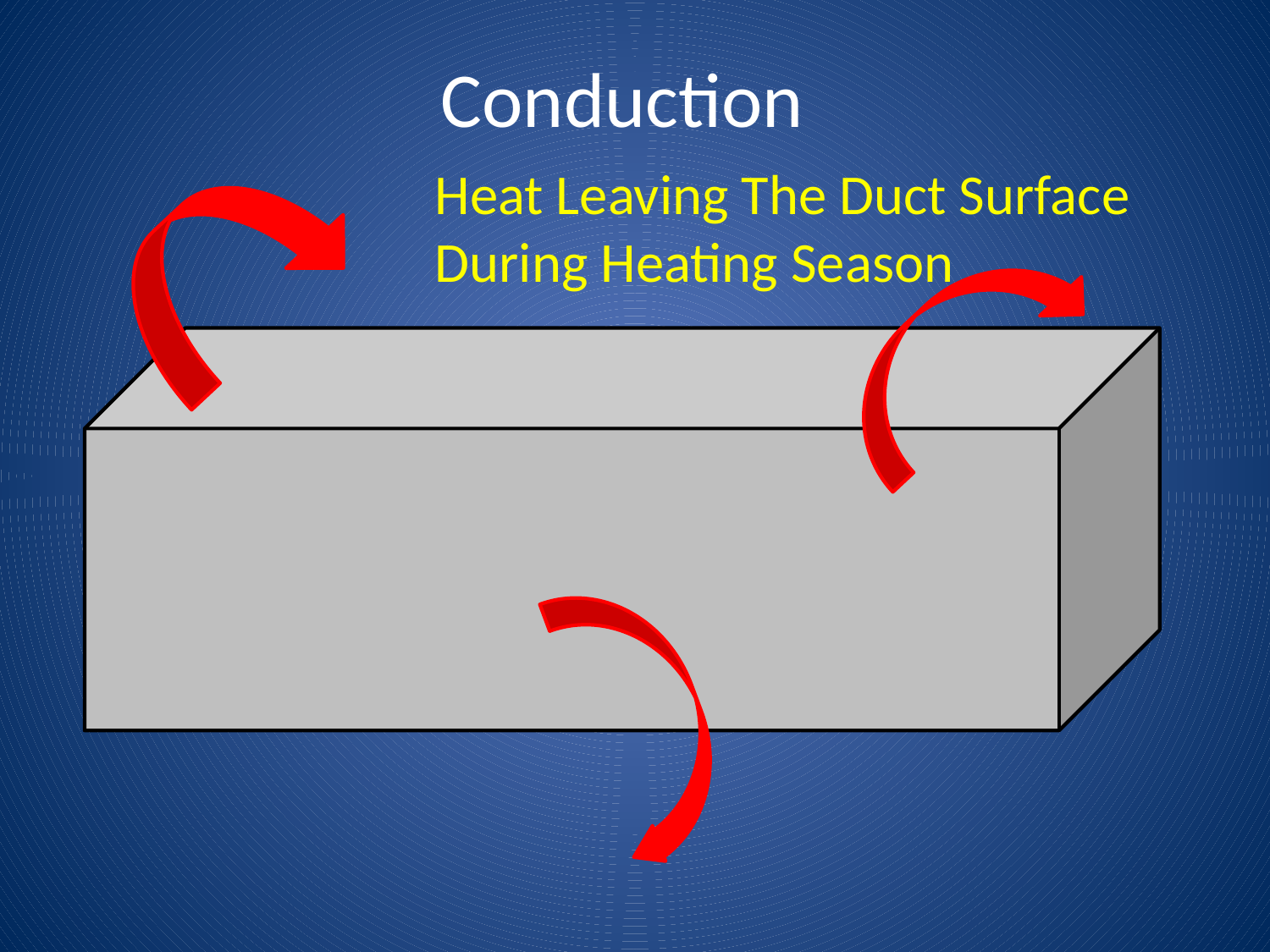

# Conduction

Heat Leaving The Duct Surface
During Heating Season